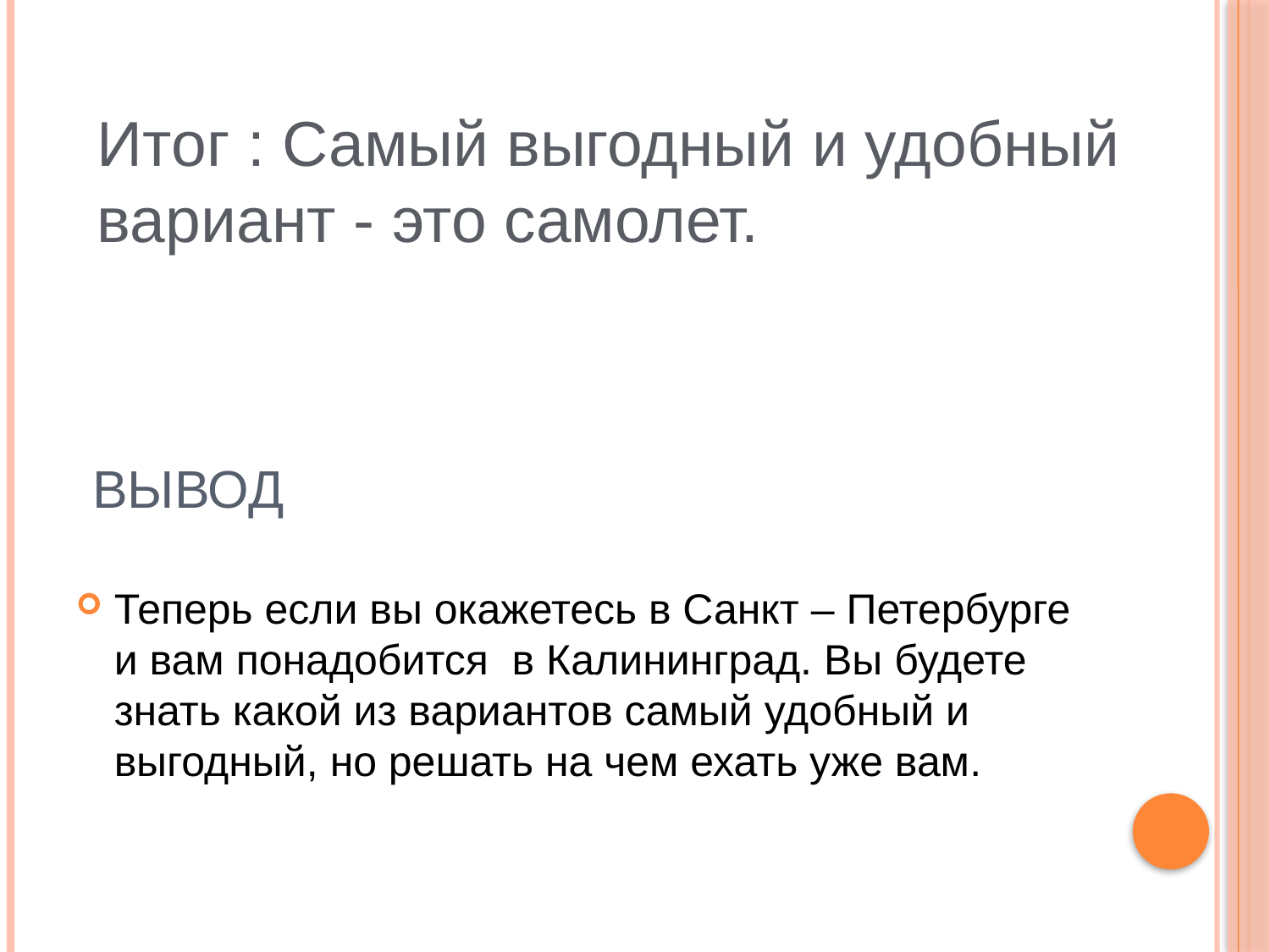

Итог : Самый выгодный и удобный вариант - это самолет.
# Вывод
Теперь если вы окажетесь в Санкт – Петербурге и вам понадобится  в Калининград. Вы будете знать какой из вариантов самый удобный и выгодный, но решать на чем ехать уже вам.